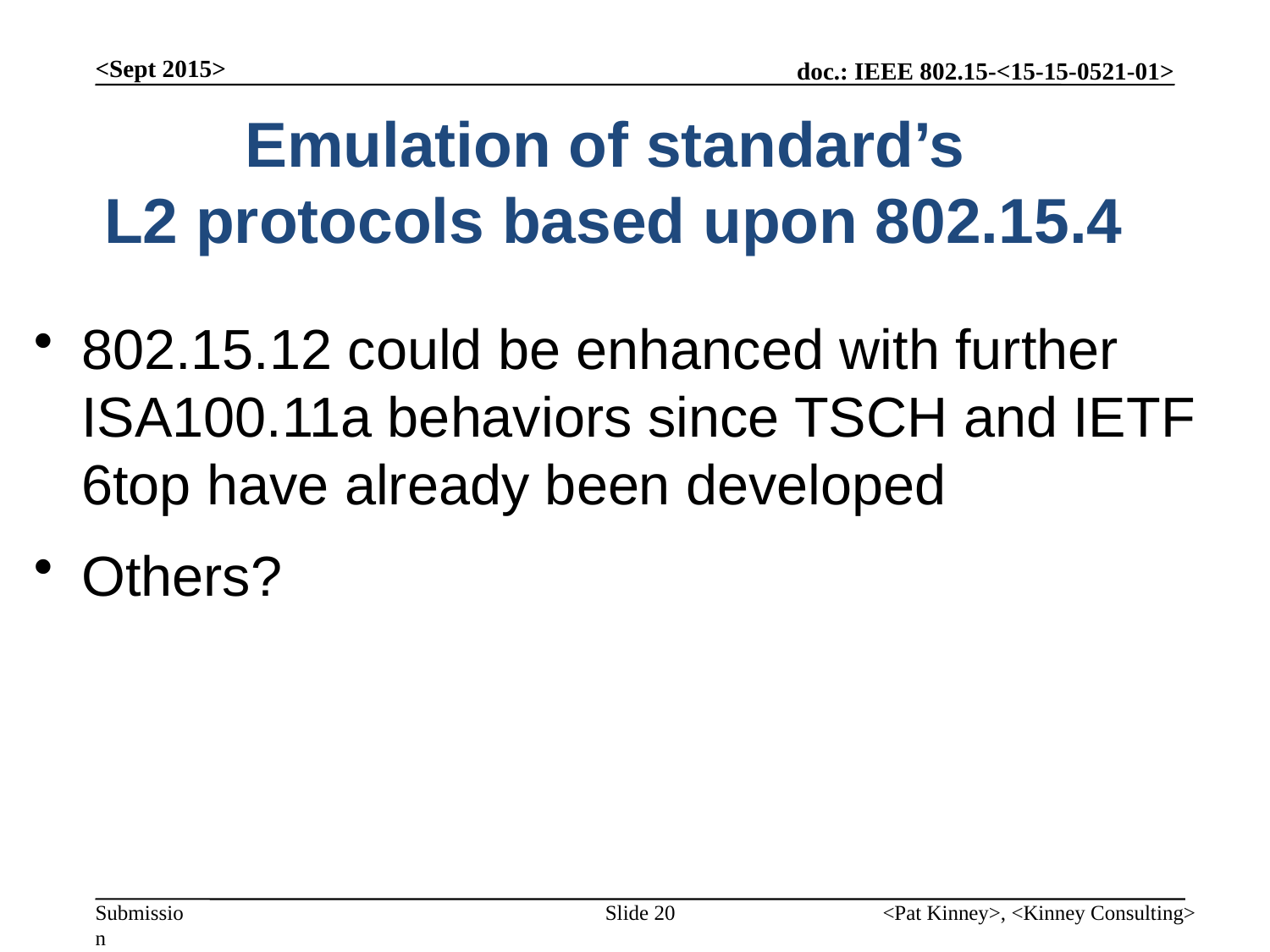

<Sept 2015>
# Emulation of standard’s L2 protocols based upon 802.15.4
802.15.12 could be enhanced with further ISA100.11a behaviors since TSCH and IETF 6top have already been developed
Others?
Slide 20
<Pat Kinney>, <Kinney Consulting>